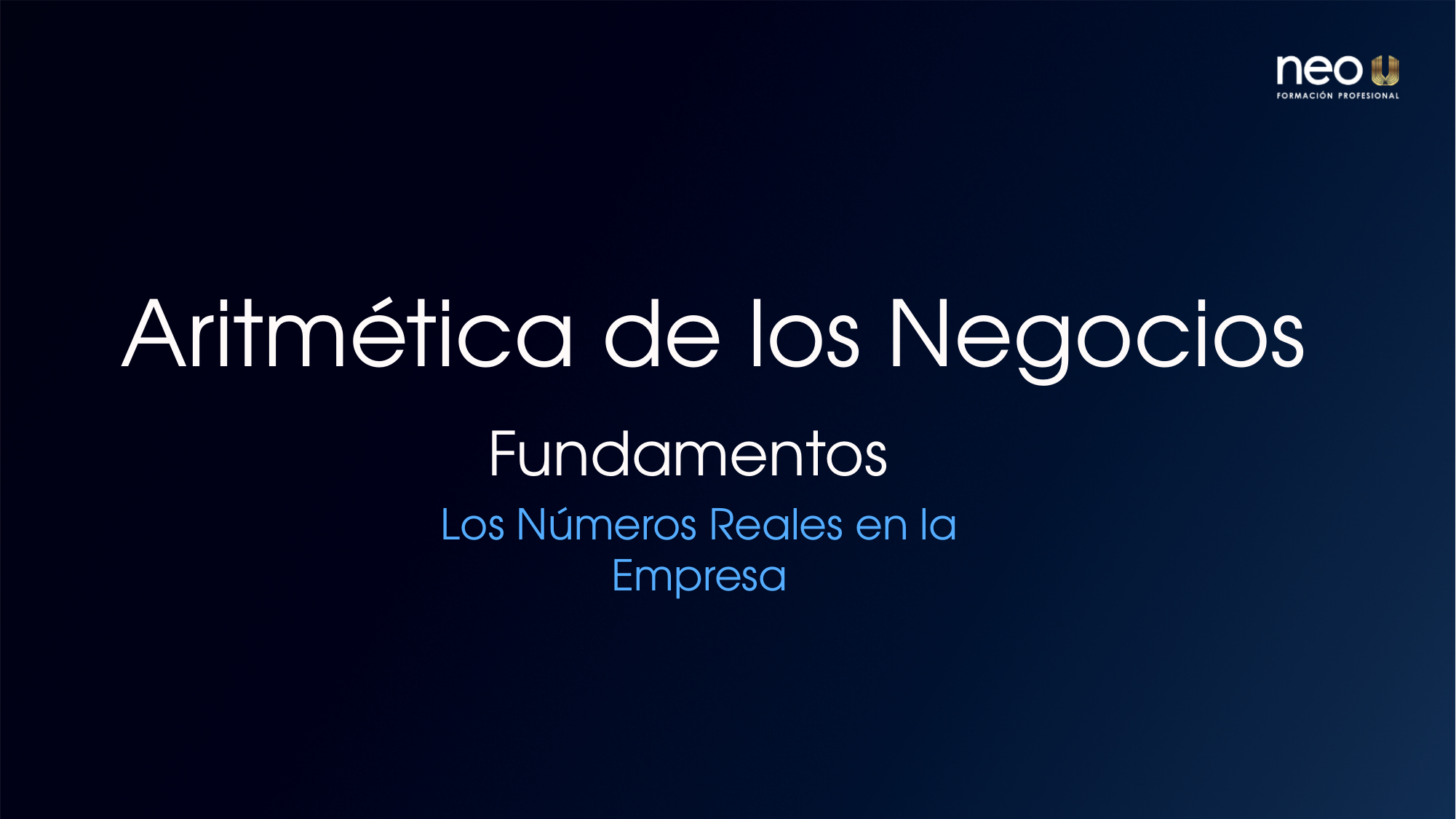

# Aritmética de los Negocios Fundamentos
Los Números Reales en la Empresa